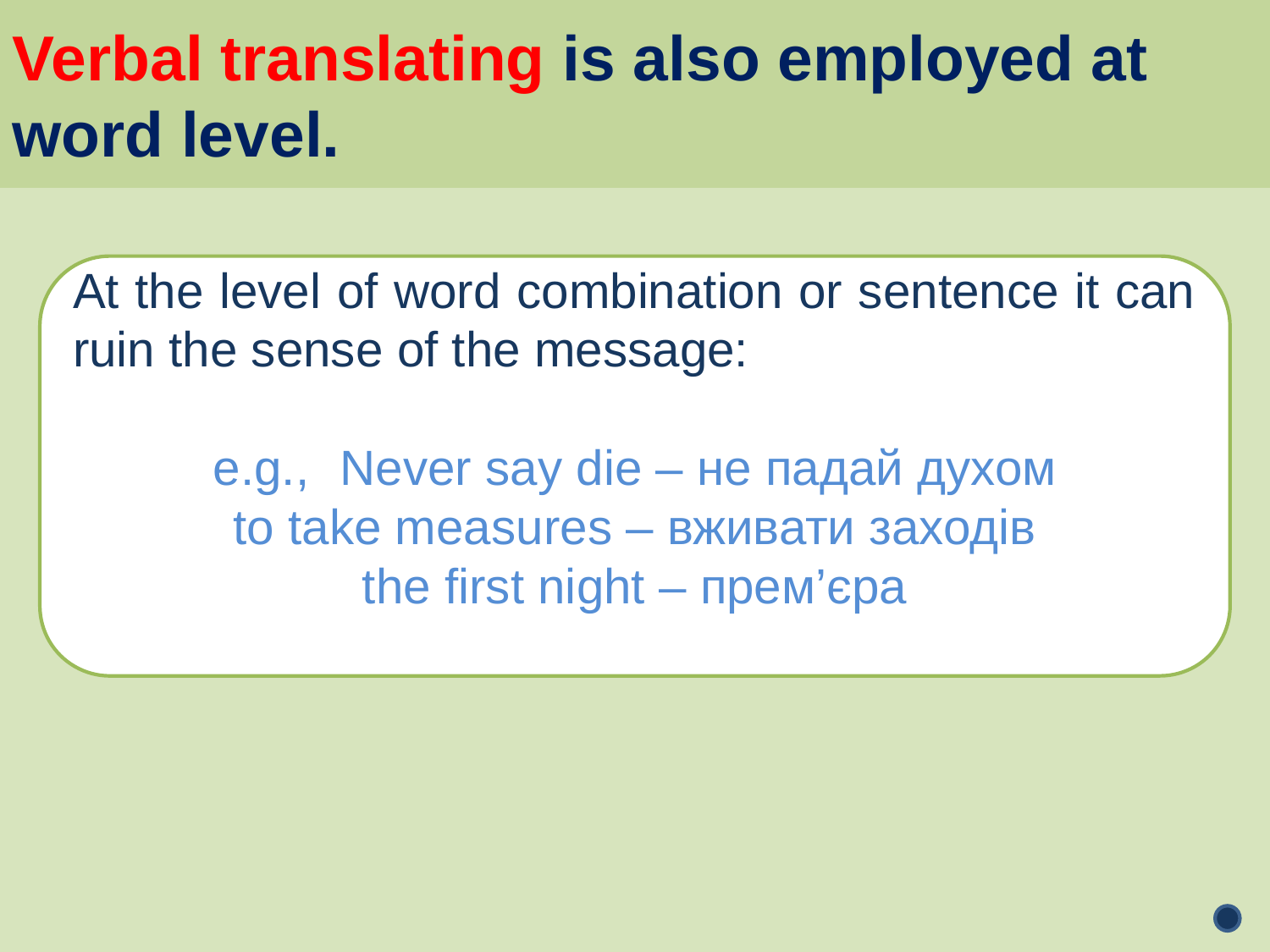

Verbal translating is also employed at word level.
At the level of word combination or sentence it can ruin the sense of the message:

e.g., 	Never say die – не падай духом
to take measures – вживати заходів
the first night – прем’єра